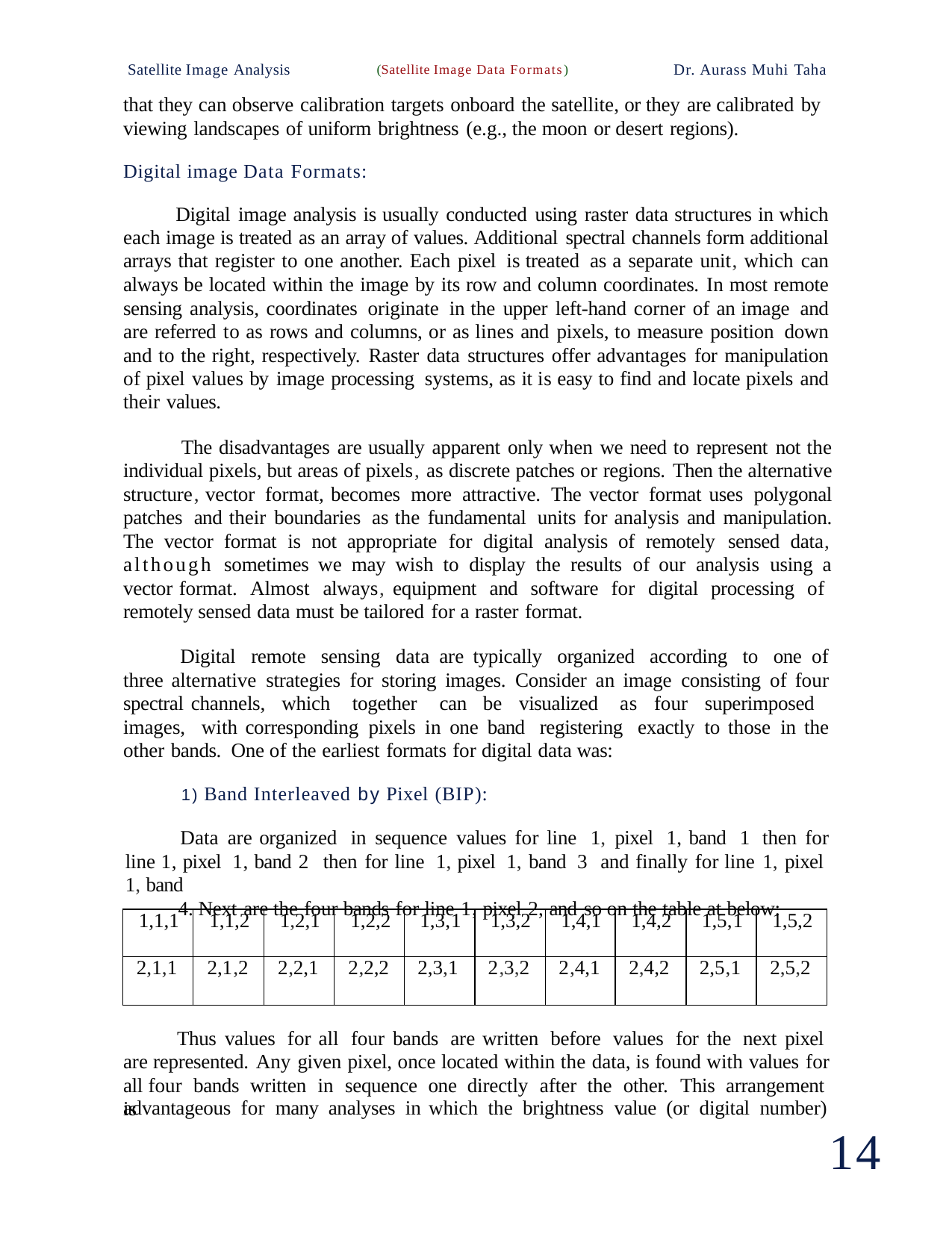

Satellite Image Analysis	(Satellite Image Data Formats)	Dr. Aurass Muhi Taha

that they can observe calibration targets onboard the satellite, or they are calibrated by viewing landscapes of uniform brightness (e.g., the moon or desert regions).

Digital image Data Formats:

Digital image analysis is usually conducted using raster data structures in which each image is treated as an array of values. Additional spectral channels form additional arrays that register to one another. Each pixel  is treated  as a separate unit, which can always be located within the image by its row and column coordinates. In most remote sensing analysis, coordinates  originate  in the upper left-hand corner of an image  and are referred to as rows and columns, or as lines and pixels, to measure position  down and to the right, respectively. Raster data structures offer advantages for manipulation of pixel values by image processing  systems, as it is easy to find and locate pixels and their values.

The disadvantages are usually apparent only when we need to represent not the individual pixels, but areas of pixels, as discrete patches or regions. Then the alternative structure, vector  format, becomes  more  attractive.  The vector  format uses  polygonal patches  and their boundaries  as the fundamental  units for analysis and manipulation. The  vector  format  is  not  appropriate  for  digital  analysis  of  remotely  sensed  data, although sometimes we may wish to display the results of our analysis using a vector format.  Almost  always, equipment  and  software  for  digital  processing  of  remotely sensed data must be tailored for a raster format.

Digital  remote  sensing  data are typically  organized  according  to  one of three alternative strategies for storing images. Consider an image consisting of four spectral channels,  which   together   can  be  visualized   as  four  superimposed   images,  with corresponding pixels in one band  registering  exactly to those in the other bands.  One of the earliest formats for digital data was:

1) Band Interleaved by Pixel (BIP):

Data are organized  in sequence values for line  1, pixel  1, band  1 then for line 1, pixel  1, band 2  then for line  1, pixel  1, band  3  and finally for line 1, pixel  1, band
4. Next are the four bands for line 1, pixel 2, and so on the table at below:
| 1,1,1 | 1,1,2 | 1,2,1 | 1,2,2 | 1,3,1 | 1,3,2 | 1,4,1 | 1,4,2 | 1,5,1 | 1,5,2 |
| --- | --- | --- | --- | --- | --- | --- | --- | --- | --- |
| 2,1,1 | 2,1,2 | 2,2,1 | 2,2,2 | 2,3,1 | 2,3,2 | 2,4,1 | 2,4,2 | 2,5,1 | 2,5,2 |
Thus values  for all  four bands  are written  before  values  for the  next pixel  are represented. Any given pixel, once located within the data, is found with values for all four  bands  written  in  sequence  one  directly  after  the  other.  This  arrangement  is
advantageous  for  many  analyses  in which  the  brightness  value  (or  digital  number)
14